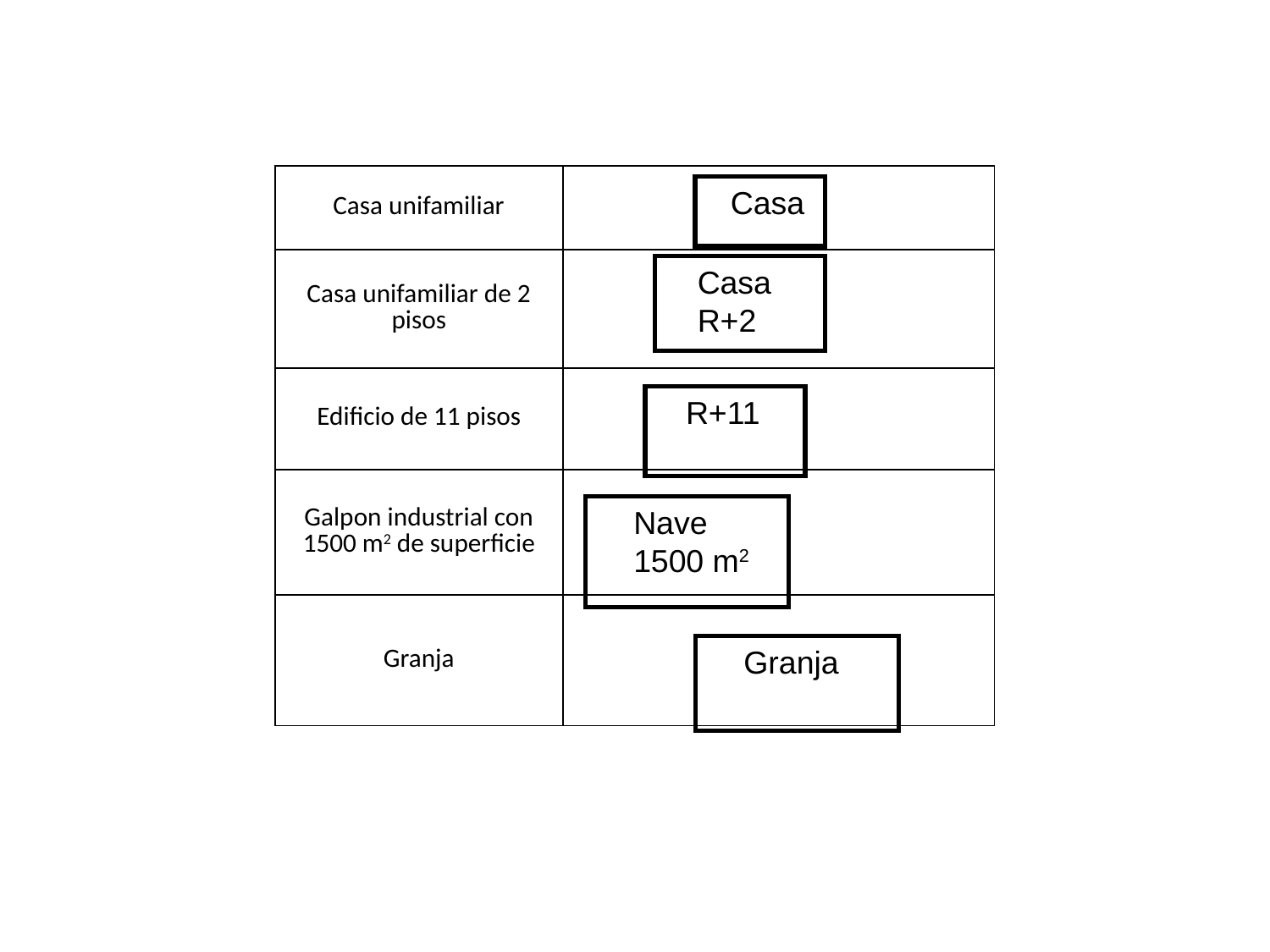

| Casa unifamiliar |  |
| --- | --- |
| Casa unifamiliar de 2 pisos |  |
| Edificio de 11 pisos |  |
| Galpon industrial con 1500 m2 de superficie |  |
| Granja |  |

Casa

Casa
R+2

R+11

Nave
1500 m2

Granja